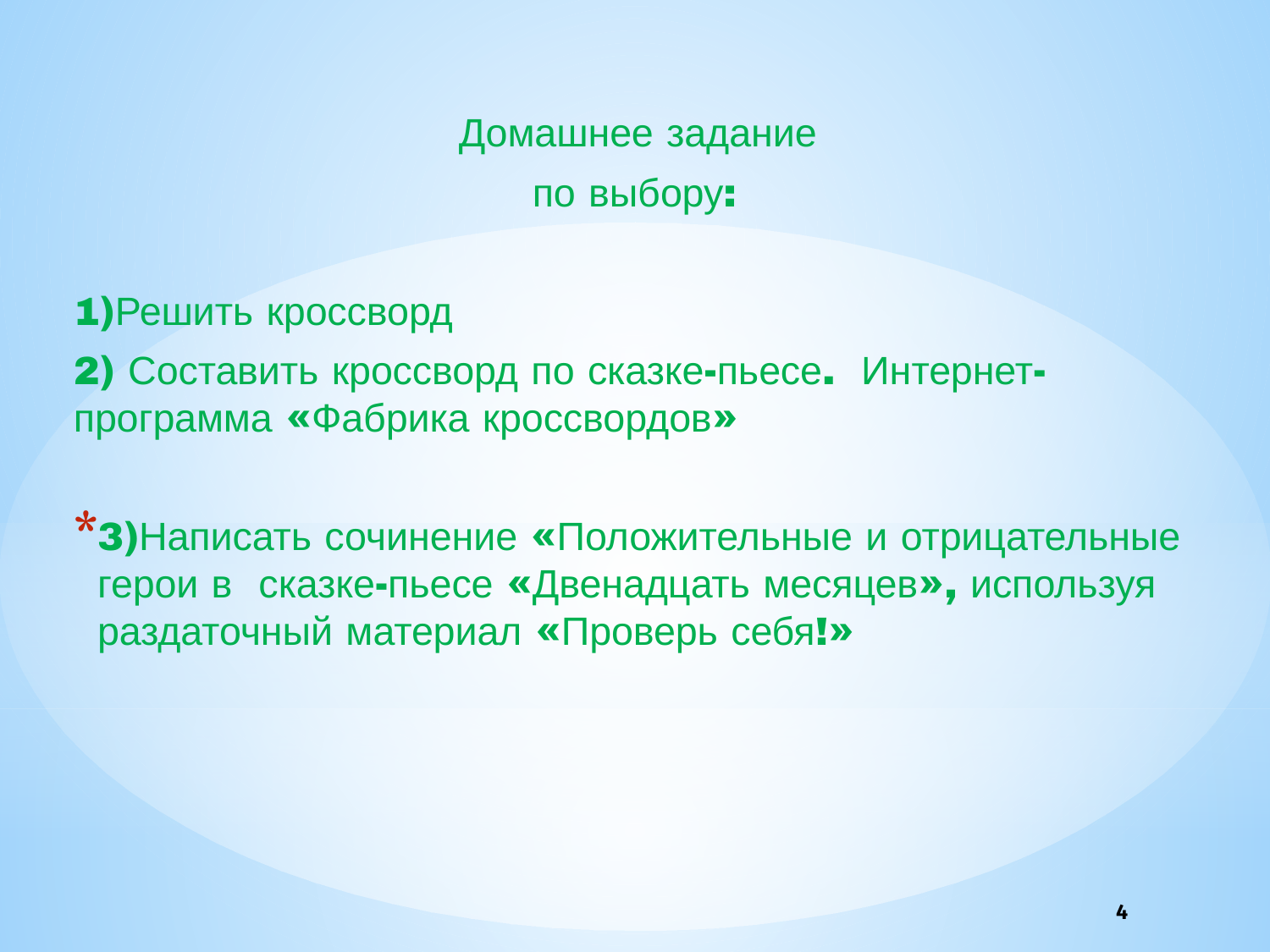

Домашнее задание
 по выбору:

1)Решить кроссворд
2) Составить кроссворд по сказке-пьесе.  Интернет- программа «Фабрика кроссвордов»

3)Написать сочинение «Положительные и отрицательные герои в  сказке-пьесе «Двенадцать месяцев», используя раздаточный материал «Проверь себя!»
4